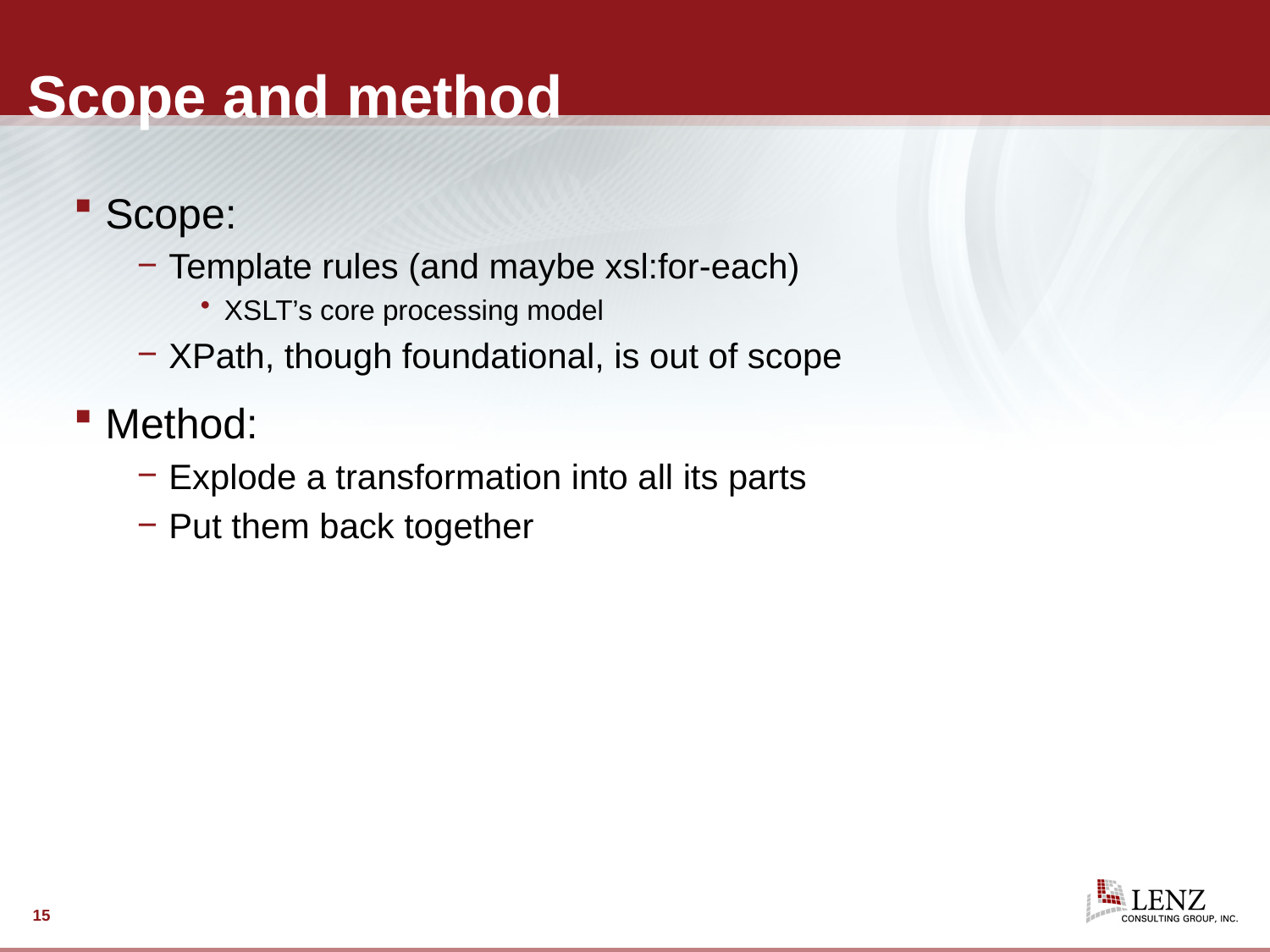

# Scope and method
Scope:
Template rules (and maybe xsl:for-each)
XSLT’s core processing model
XPath, though foundational, is out of scope
Method:
Explode a transformation into all its parts
Put them back together
15